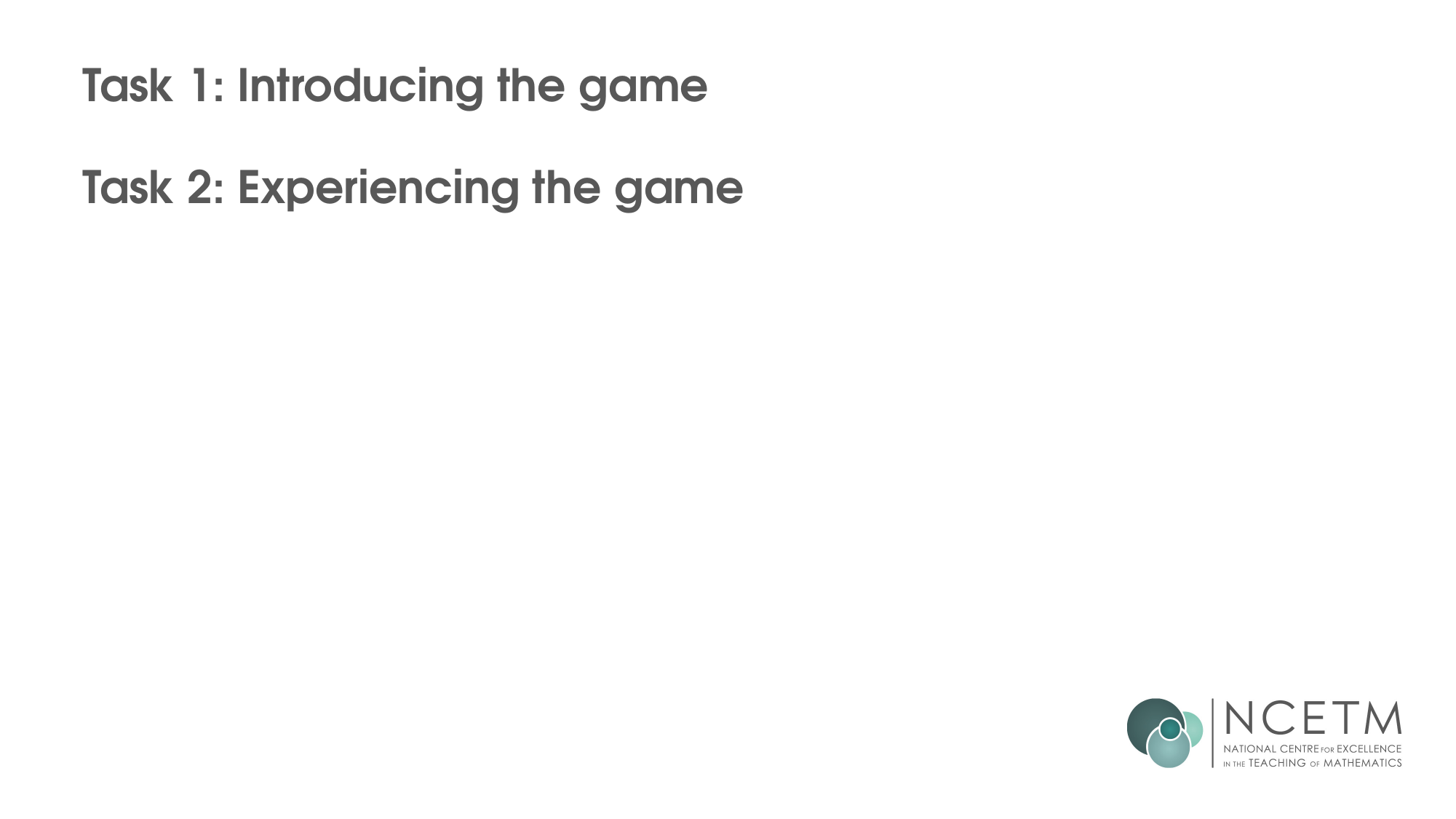

# Task 1: Introducing the game Task 2: Experiencing the game